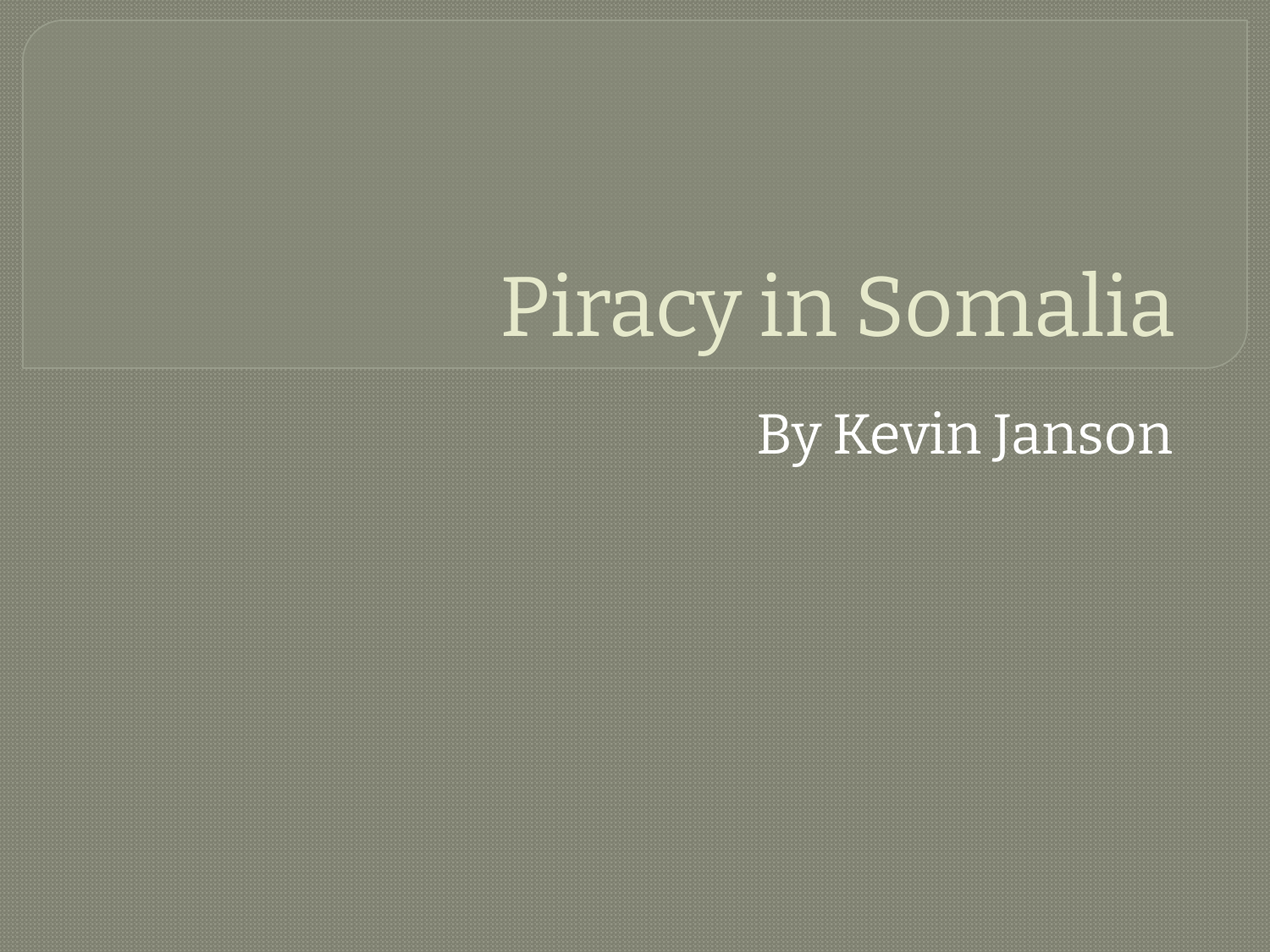

# Piracy in Somalia
By Kevin Janson